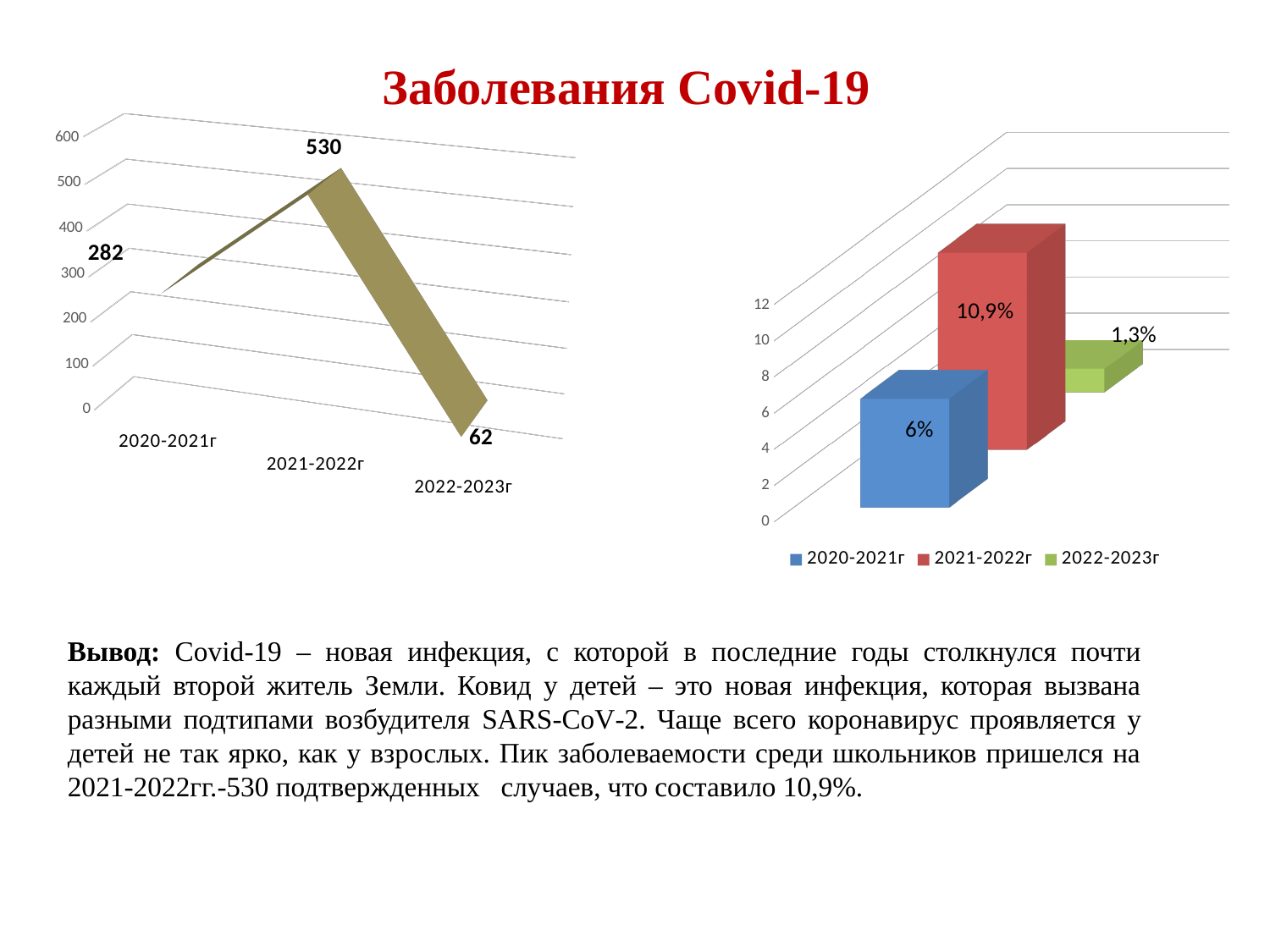

# Заболевания Covid-19

[unsupported chart]

[unsupported chart]

Вывод: Сovid-19 – новая инфекция, с которой в последние годы столкнулся почти каждый второй житель Земли. Ковид у детей – это новая инфекция, которая вызвана разными подтипами возбудителя SARS-CoV-2. Чаще всего коронавирус проявляется у детей не так ярко, как у взрослых. Пик заболеваемости среди школьников пришелся на 2021-2022гг.-530 подтвержденных   случаев, что составило 10,9%.